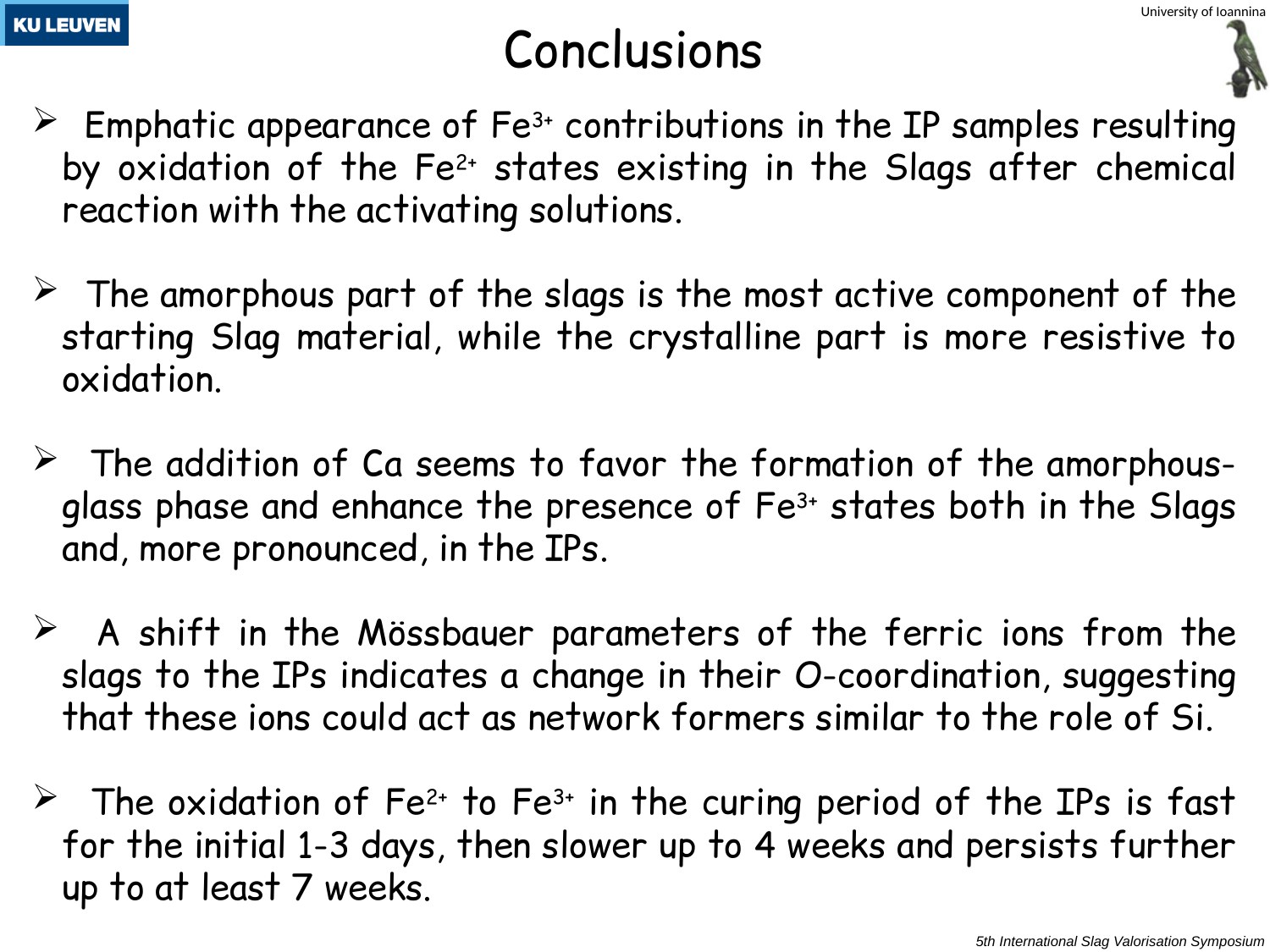

Conclusions
  Emphatic appearance of Fe3+ contributions in the IP samples resulting by oxidation of the Fe2+ states existing in the Slags after chemical reaction with the activating solutions.

  The amorphous part of the slags is the most active component of the starting Slag material, while the crystalline part is more resistive to oxidation.

  The addition of Ca seems to favor the formation of the amorphous-glass phase and enhance the presence of Fe3+ states both in the Slags and, more pronounced, in the IPs.

  A shift in the Mössbauer parameters of the ferric ions from the slags to the IPs indicates a change in their O-coordination, suggesting that these ions could act as network formers similar to the role of Si.

  The oxidation of Fe2+ to Fe3+ in the curing period of the IPs is fast for the initial 1-3 days, then slower up to 4 weeks and persists further up to at least 7 weeks.